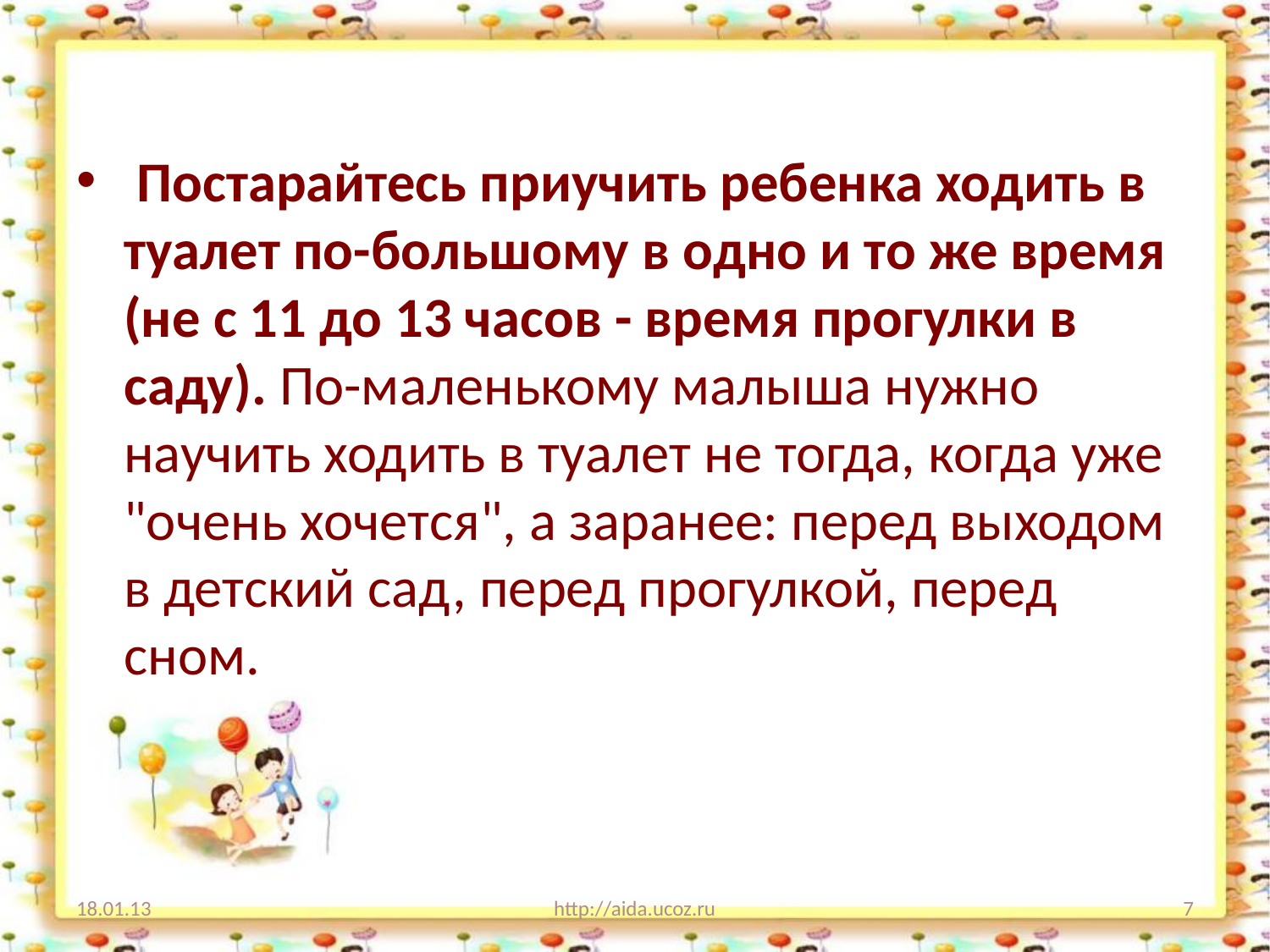

#
 Постарайтесь приучить ребенка ходить в туалет по-большому в одно и то же время (не с 11 до 13 часов - время прогулки в саду). По-маленькому малыша нужно научить ходить в туалет не тогда, когда уже "очень хочется", а заранее: перед выходом в детский сад, перед прогулкой, перед сном.

18.01.13
http://aida.ucoz.ru
7